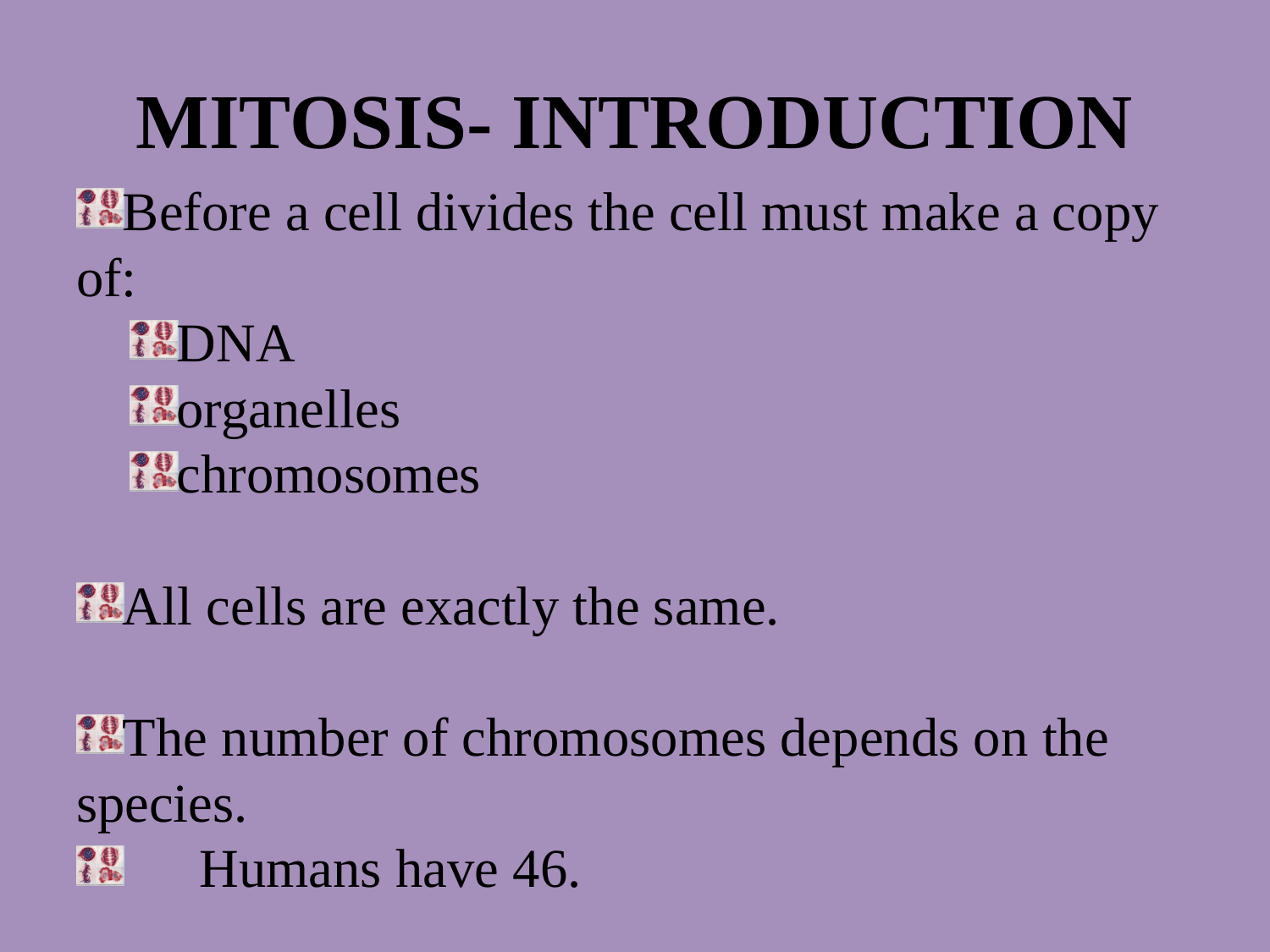

# MITOSIS- INTRODUCTION
Before a cell divides the cell must make a copy of:
DNA
organelles
chromosomes

All cells are exactly the same.

The number of chromosomes depends on the species.
	Humans have 46.